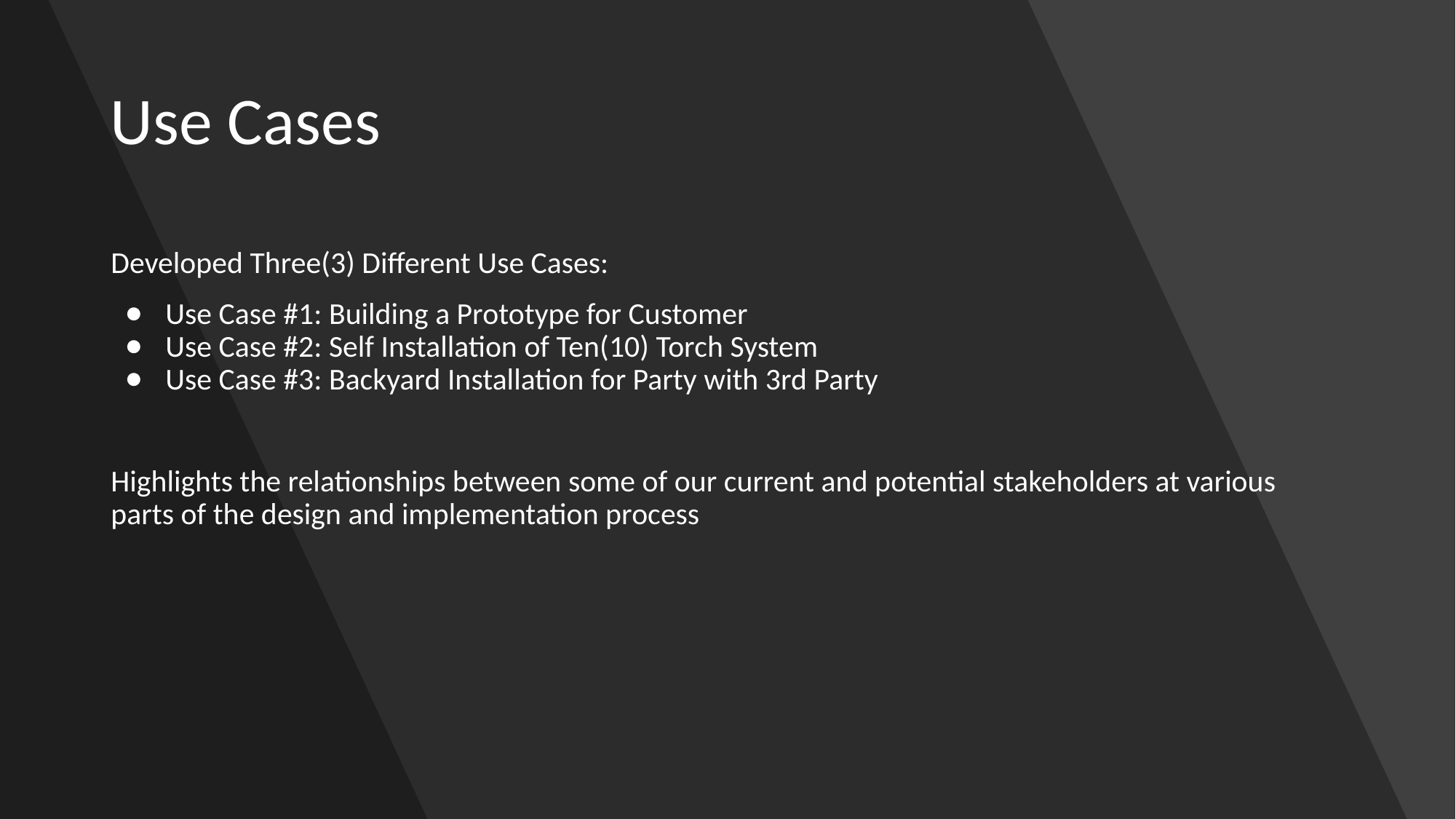

# Use Cases
Developed Three(3) Different Use Cases:
Use Case #1: Building a Prototype for Customer
Use Case #2: Self Installation of Ten(10) Torch System
Use Case #3: Backyard Installation for Party with 3rd Party

Highlights the relationships between some of our current and potential stakeholders at various parts of the design and implementation process